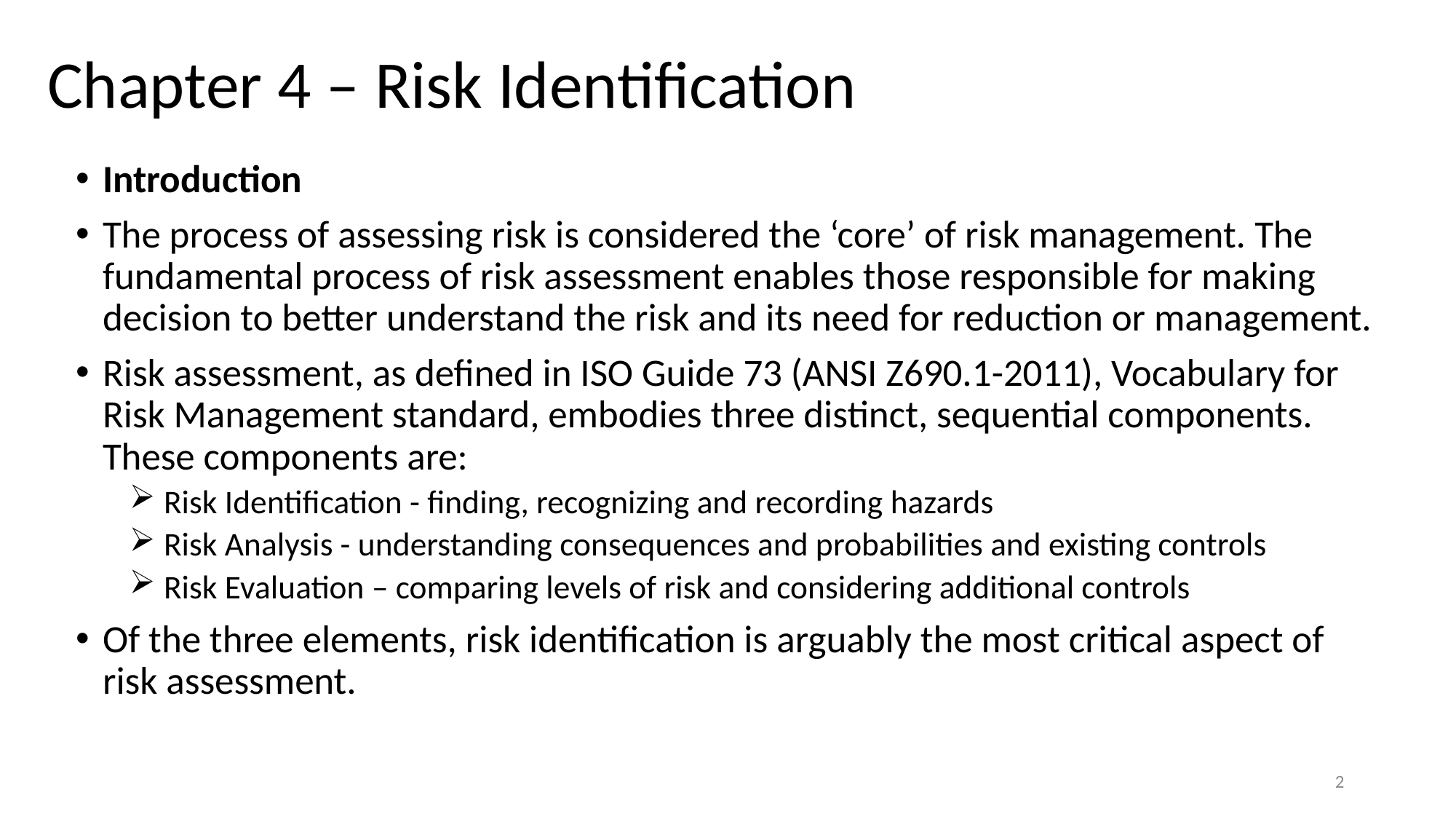

# Chapter 4 – Risk Identification
Introduction
The process of assessing risk is considered the ‘core’ of risk management. The fundamental process of risk assessment enables those responsible for making decision to better understand the risk and its need for reduction or management.
Risk assessment, as defined in ISO Guide 73 (ANSI Z690.1-2011), Vocabulary for Risk Management standard, embodies three distinct, sequential components.  These components are:
 Risk Identification - finding, recognizing and recording hazards
 Risk Analysis - understanding consequences and probabilities and existing controls
 Risk Evaluation – comparing levels of risk and considering additional controls
Of the three elements, risk identification is arguably the most critical aspect of risk assessment.
2